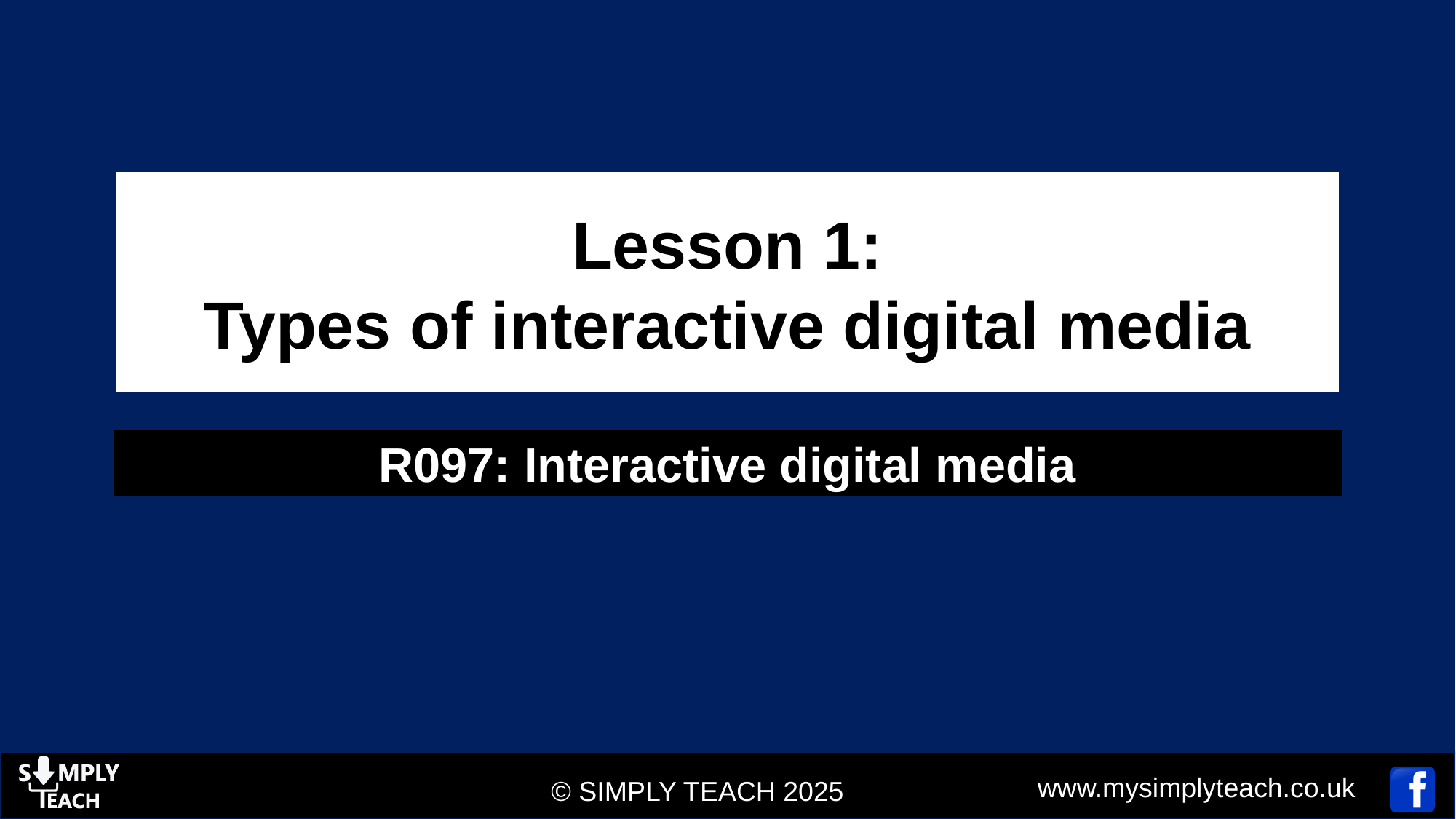

Lesson 1:
Types of interactive digital media
R097: Interactive digital media